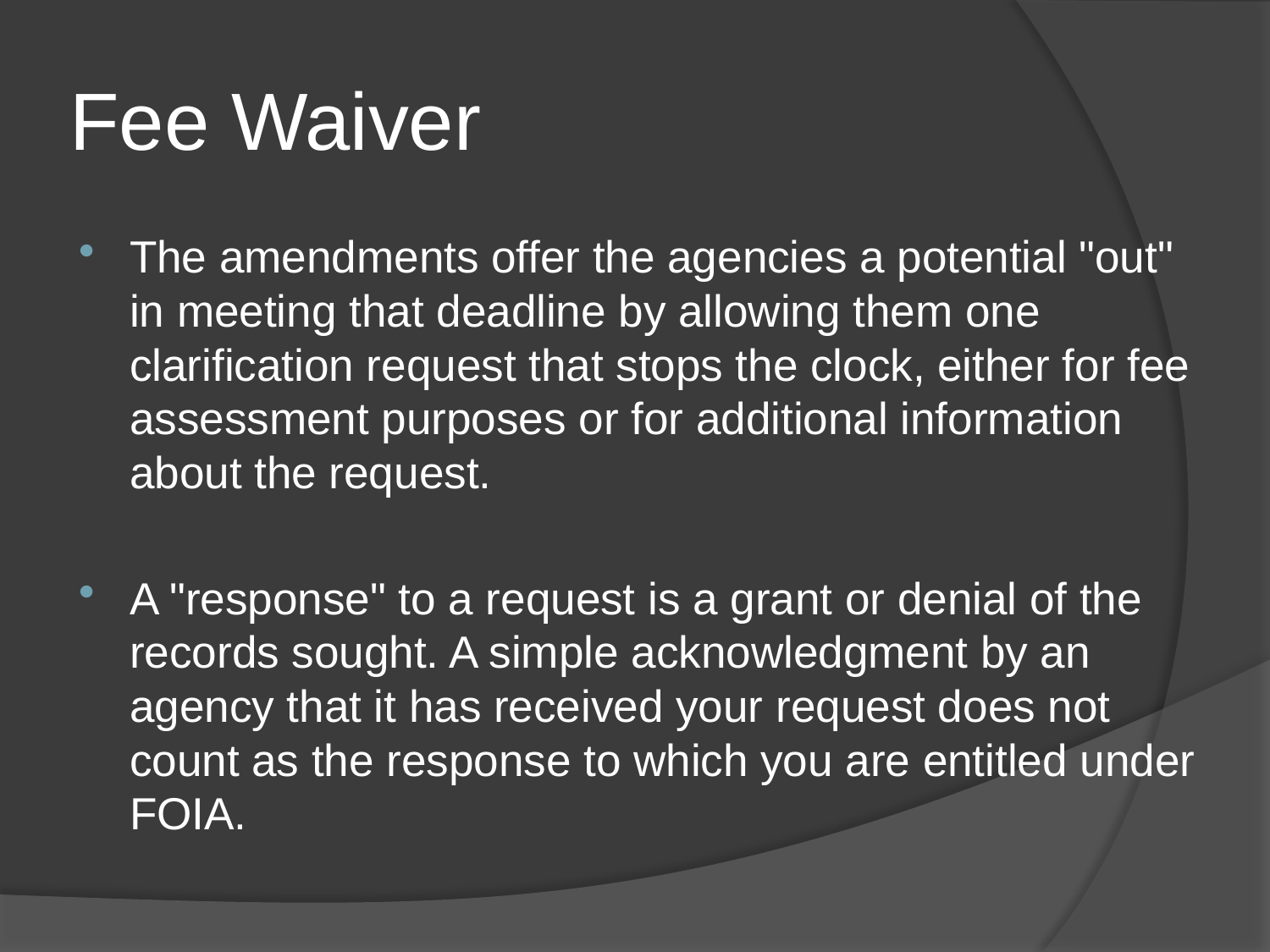

# Fee Waiver
The amendments offer the agencies a potential "out" in meeting that deadline by allowing them one clarification request that stops the clock, either for fee assessment purposes or for additional information about the request.

A "response" to a request is a grant or denial of the records sought. A simple acknowledgment by an agency that it has received your request does not count as the response to which you are entitled under FOIA.